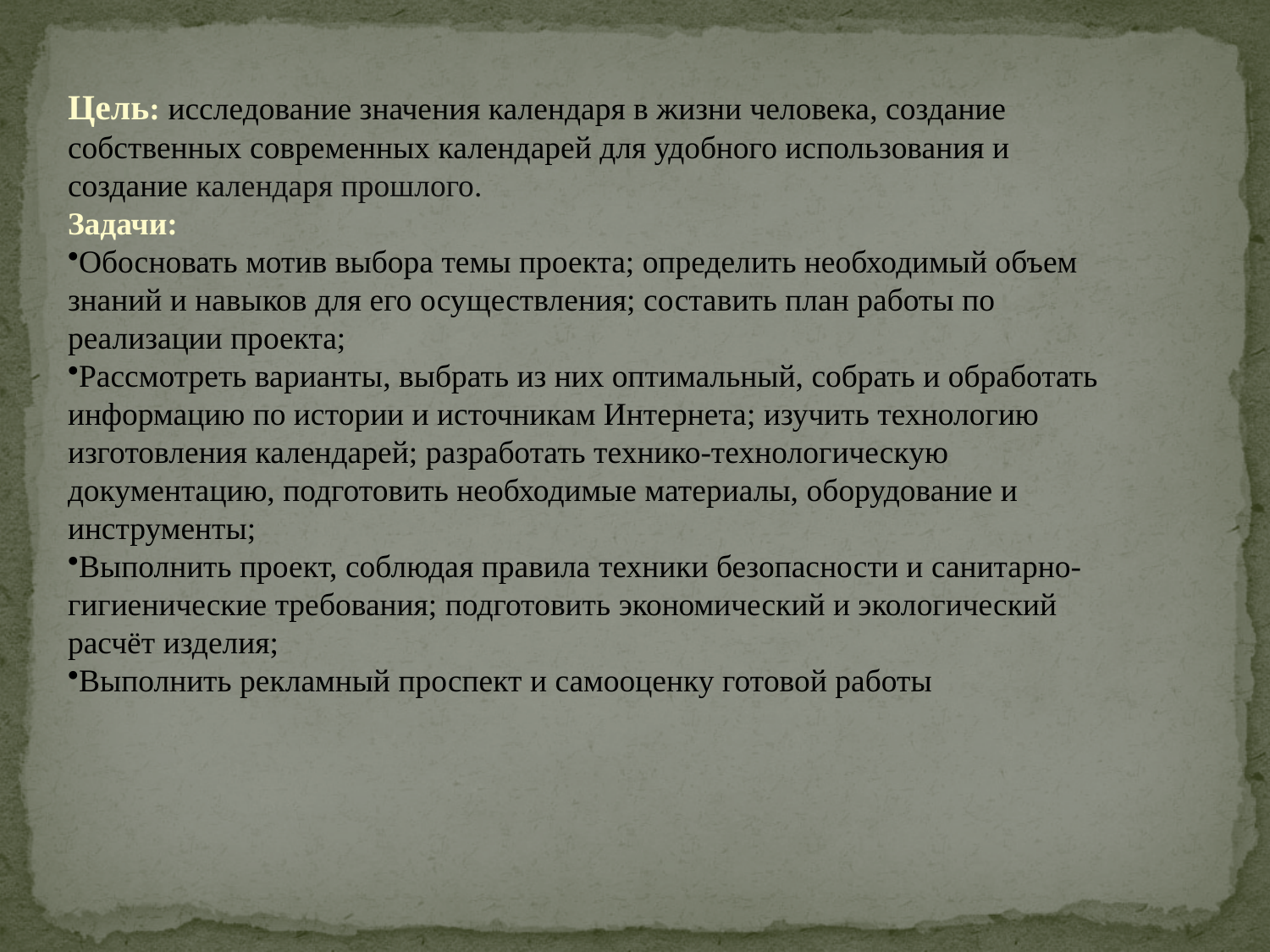

Цель: исследование значения календаря в жизни человека, создание собственных современных календарей для удобного использования и создание календаря прошлого.
Задачи:
Обосновать мотив выбора темы проекта; определить необходимый объем знаний и навыков для его осуществления; составить план работы по реализации проекта;
Рассмотреть варианты, выбрать из них оптимальный, собрать и обработать информацию по истории и источникам Интернета; изучить технологию изготовления календарей; разработать технико-технологическую документацию, подготовить необходимые материалы, оборудование и инструменты;
Выполнить проект, соблюдая правила техники безопасности и санитарно-гигиенические требования; подготовить экономический и экологический расчёт изделия;
Выполнить рекламный проспект и самооценку готовой работы